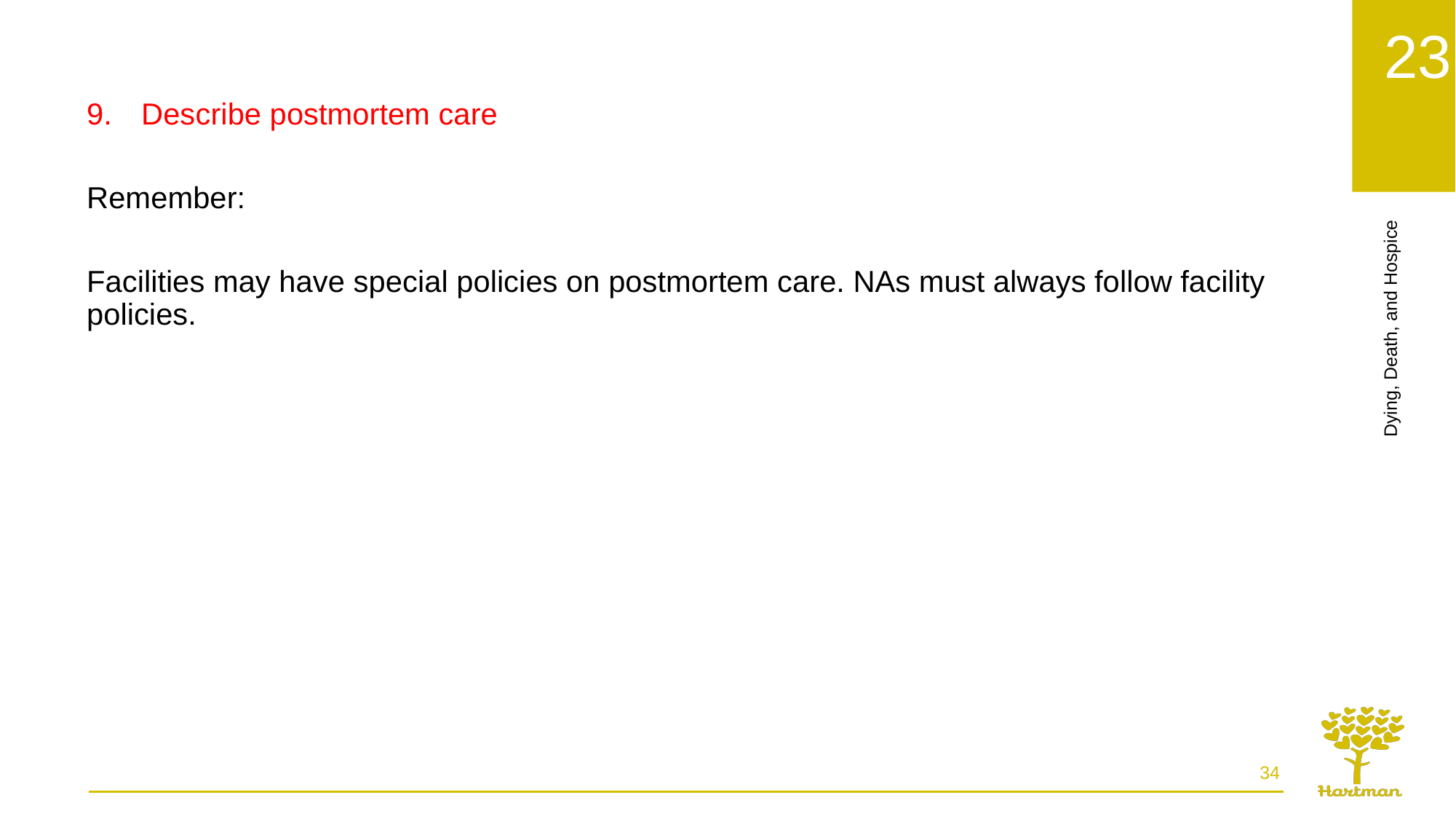

Describe postmortem care

Remember:

Facilities may have special policies on postmortem care. NAs must always follow facility policies.

34